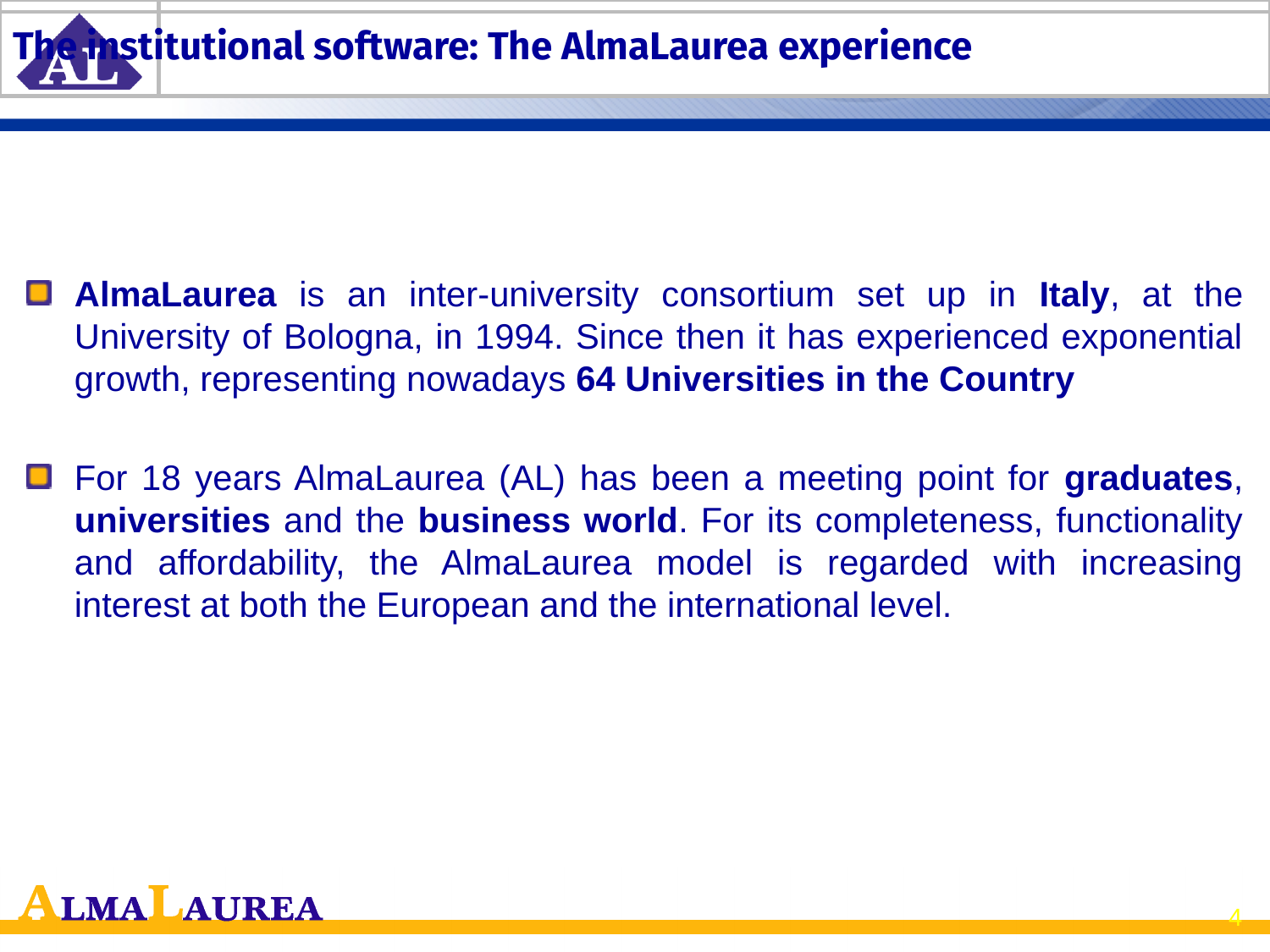

# The institutional software: The AlmaLaurea experience

AlmaLaurea is an inter-university consortium set up in Italy, at the University of Bologna, in 1994. Since then it has experienced exponential growth, representing nowadays 64 Universities in the Country

For 18 years AlmaLaurea (AL) has been a meeting point for graduates, universities and the business world. For its completeness, functionality and affordability, the AlmaLaurea model is regarded with increasing interest at both the European and the international level.

4